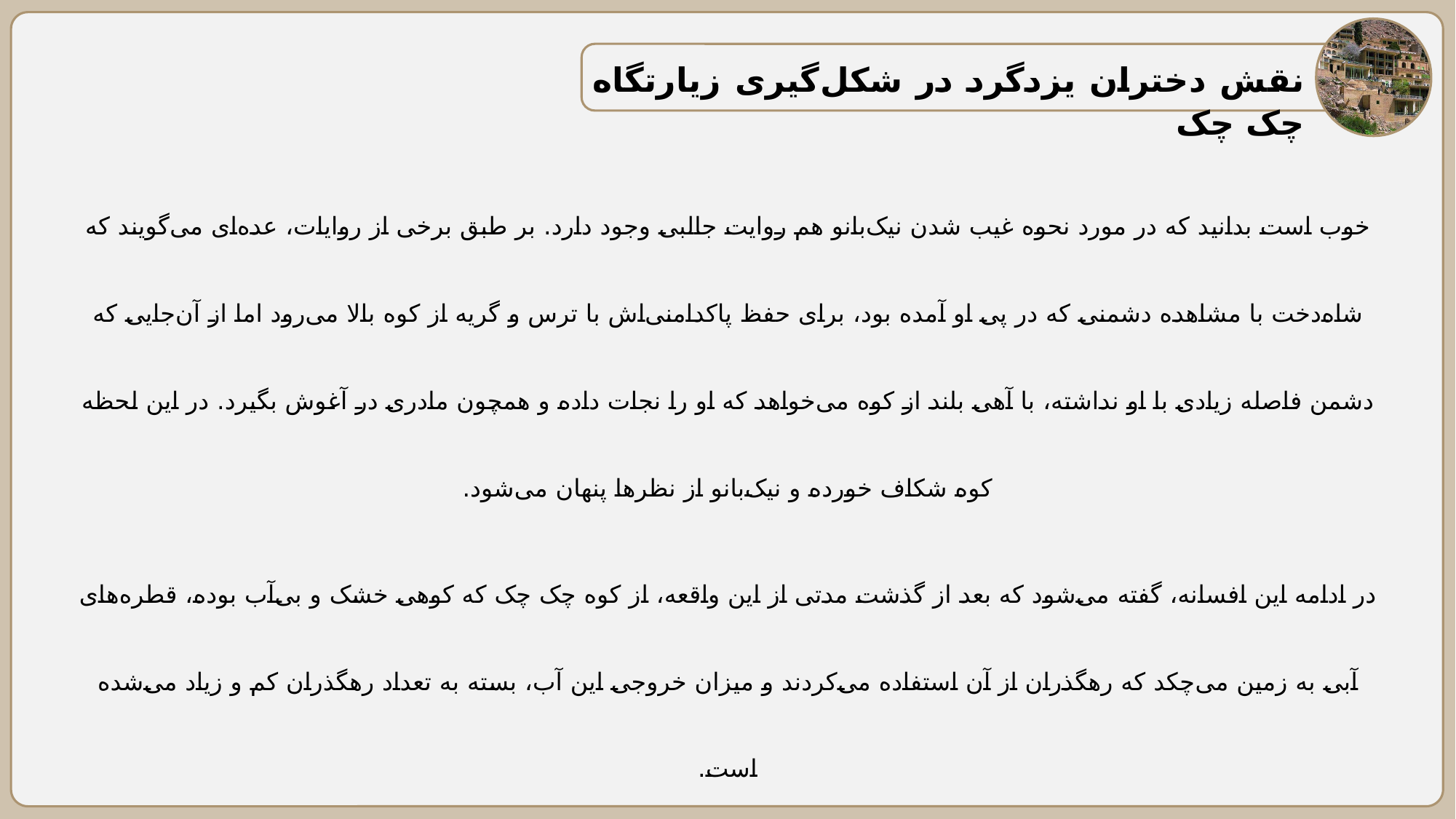

نقش دختران یزدگرد در شکل‌گیری زیارتگاه چک چک
خوب است بدانید که در مورد نحوه غیب شدن نیک‌بانو هم روایت جالبی وجود دارد. بر طبق برخی از روایات، عده‌ای می‌گویند که شاه‌دخت با مشاهده دشمنی که در پی او آمده بود، برای حفظ پاکدامنی‌اش با ترس و گریه از کوه بالا می‌رود اما از آن‌جایی که دشمن فاصله زیادی با او نداشته، با آهی بلند از کوه می‌خواهد که او را نجات داده و همچون مادری در آغوش بگیرد. در این لحظه کوه شکاف خورده و نیک‌بانو از نظرها پنهان می‌شود.
در ادامه این افسانه، گفته می‌شود که بعد از گذشت مدتی از این واقعه، از کوه چک چک که کوهی خشک و بی‌آب بوده، قطره‌های آبی به زمین می‌چکد که رهگذران از آن استفاده می‌کردند و میزان خروجی این آب، بسته به تعداد رهگذران کم و زیاد می‌شده است.